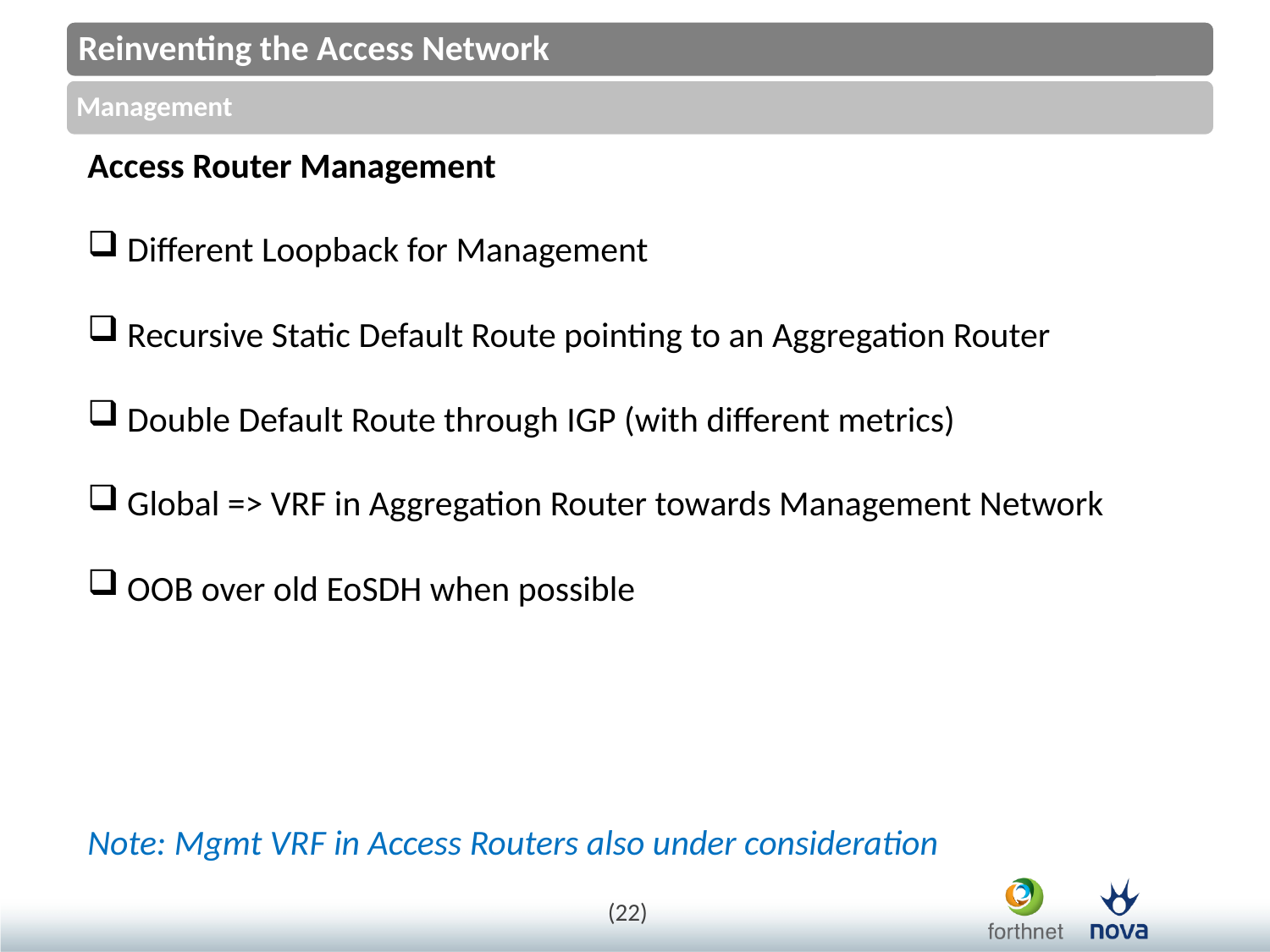

Reinventing the Access Network
Management

Access Router Management

 Different Loopback for Management

 Recursive Static Default Route pointing to an Aggregation Router

 Double Default Route through IGP (with different metrics)

 Global => VRF in Aggregation Router towards Management Network

 OOB over old EoSDH when possible

Note: Mgmt VRF in Access Routers also under consideration
(22)